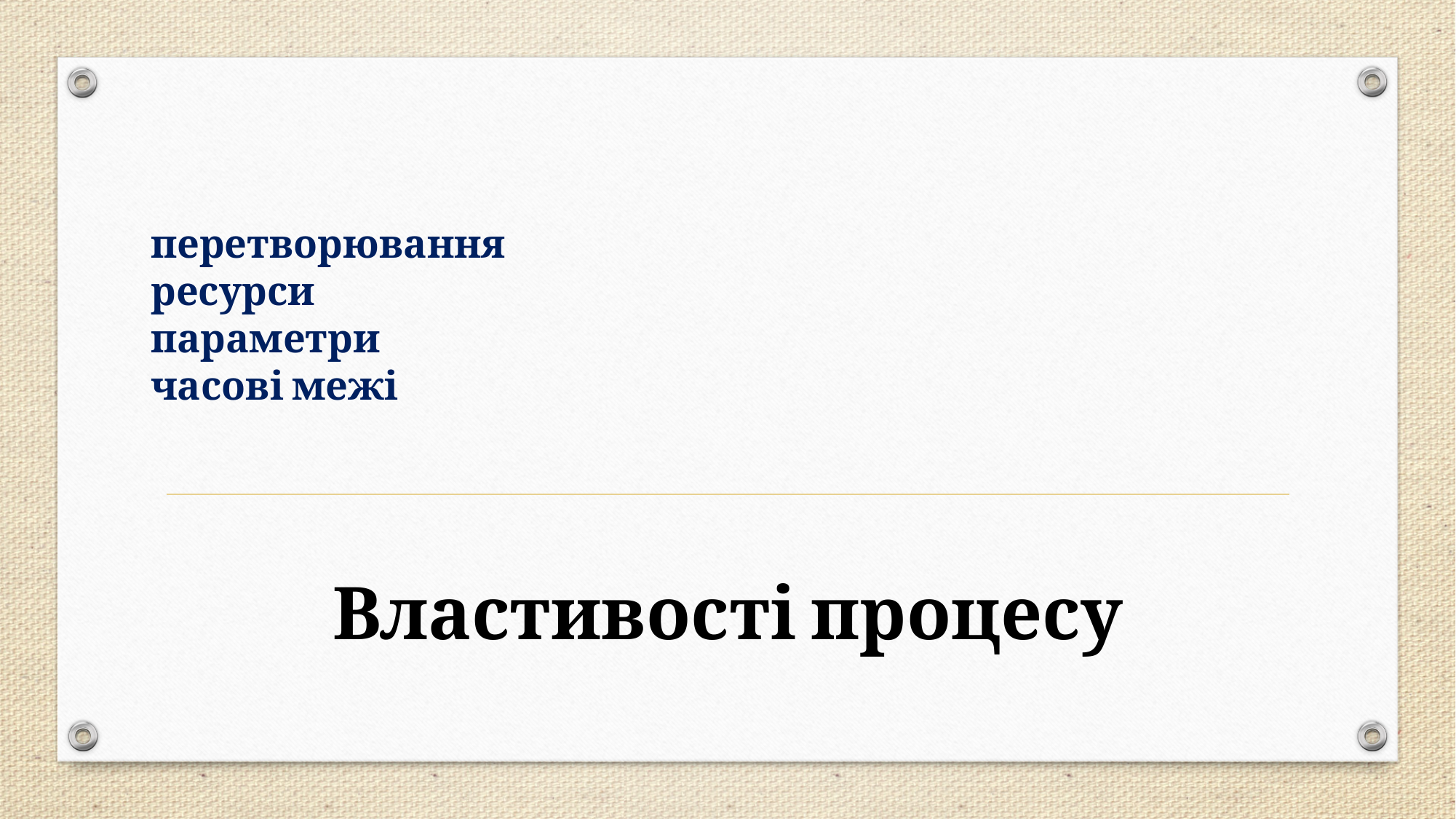

# перетворювання ресурси параметри часові межі
Властивості процесу